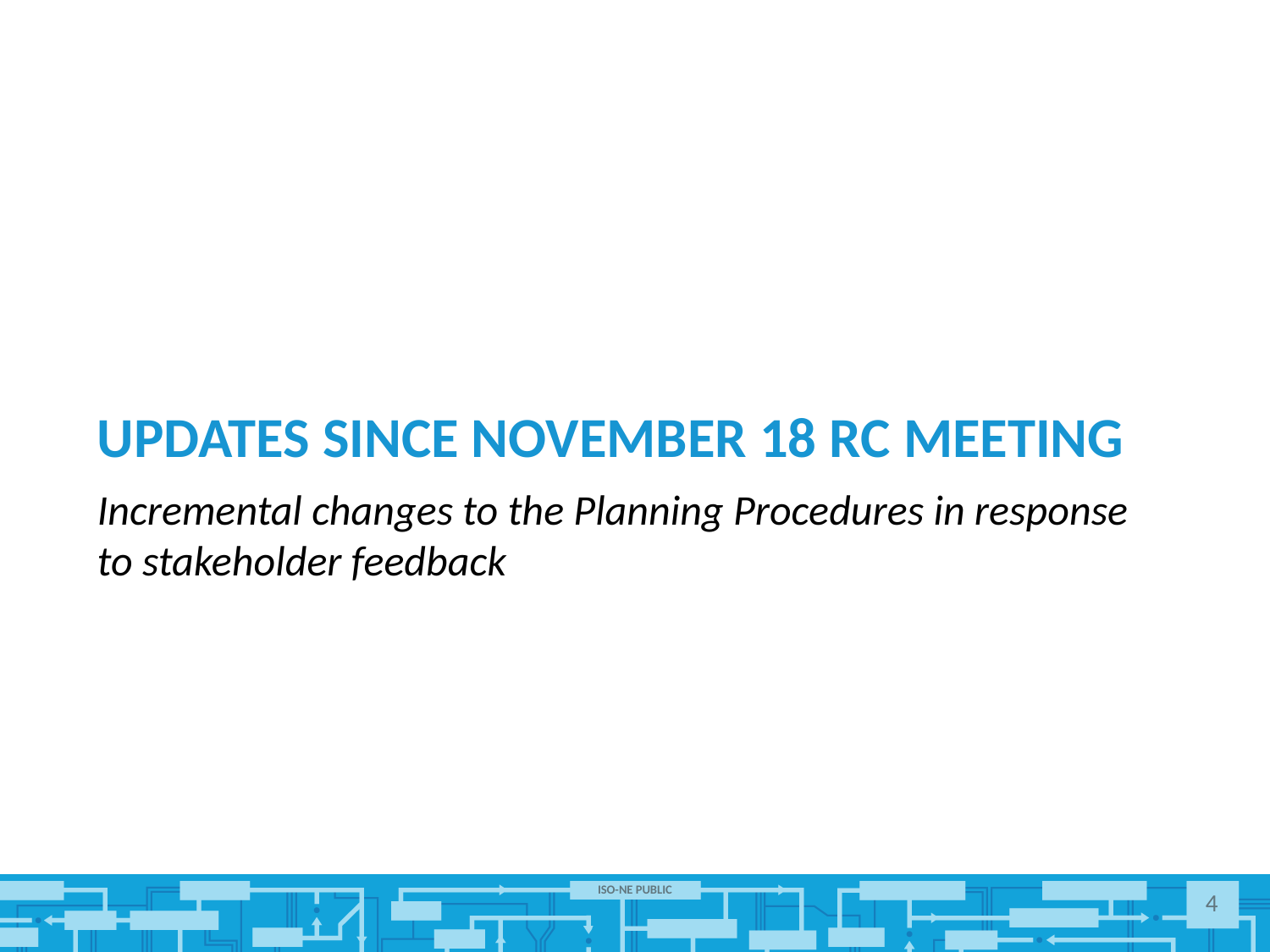

# Updates Since November 18 RC Meeting
Incremental changes to the Planning Procedures in response to stakeholder feedback
4